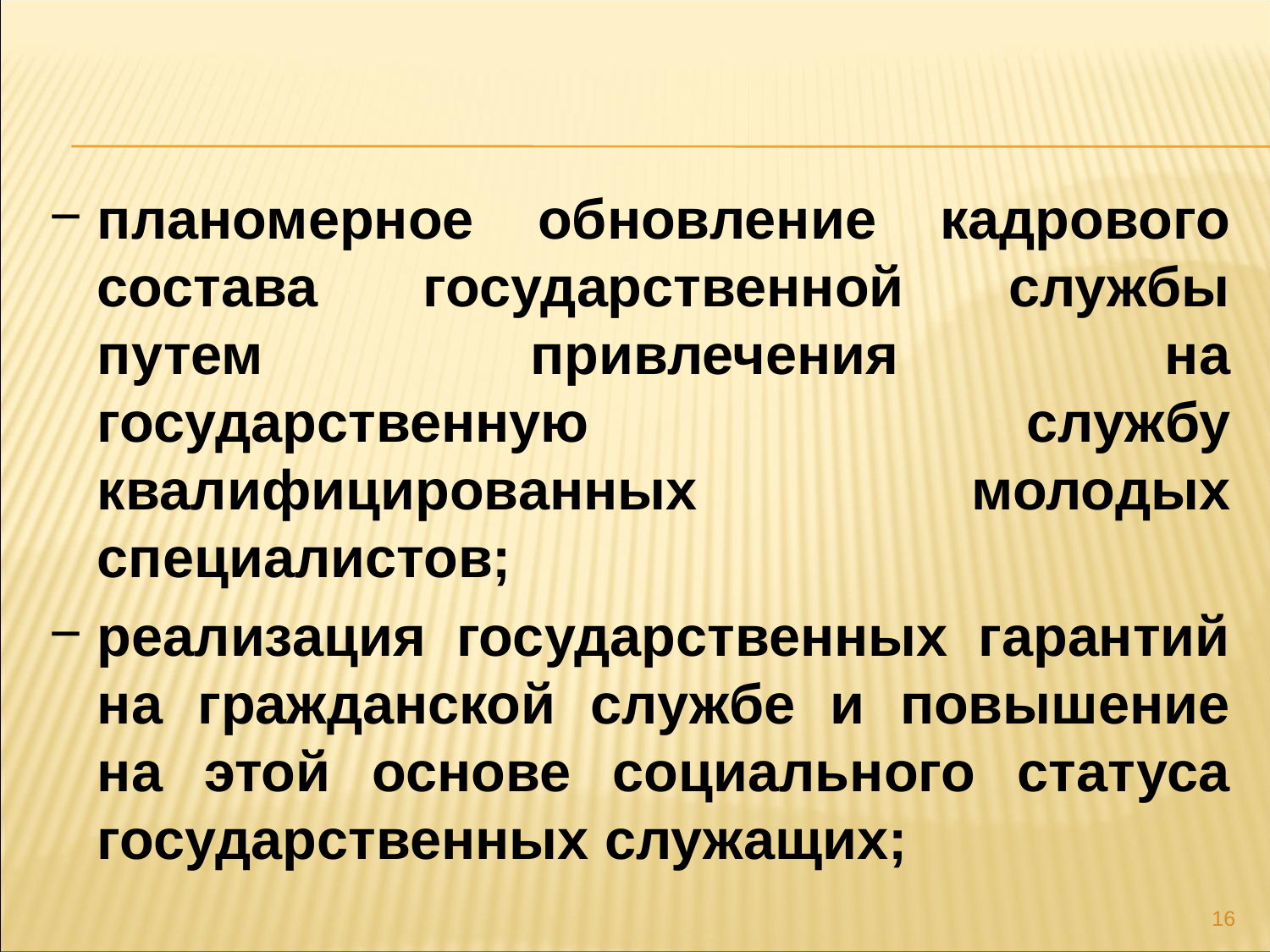

планомерное обновление кадрового состава государственной службы путем привлечения на государственную службу квалифицированных молодых специалистов;
реализация государственных гарантий на гражданской службе и повышение на этой основе социального статуса государственных служащих;
16